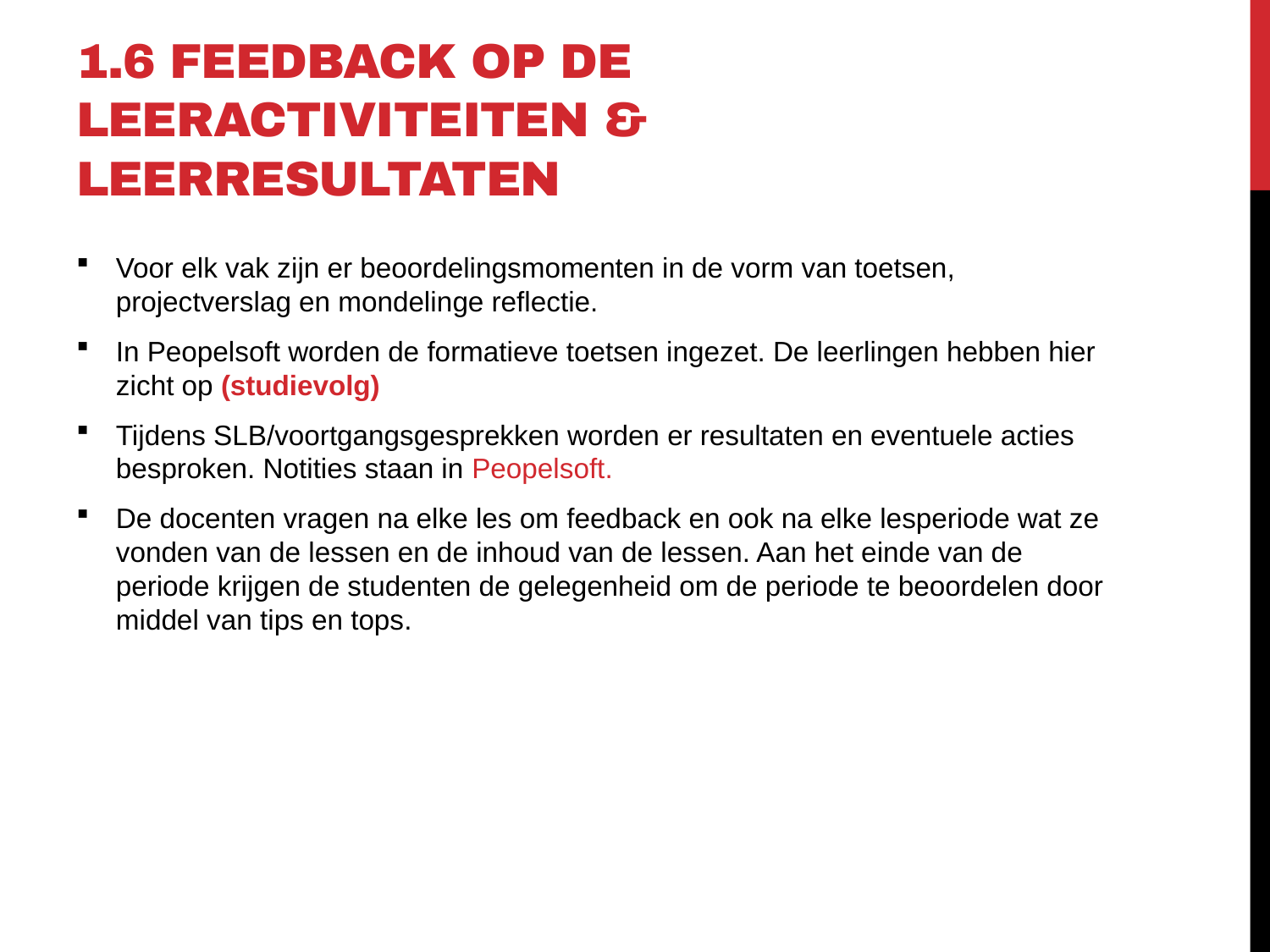

# 1.6 feedback op de leeractiviteiten & leerresultaten
Voor elk vak zijn er beoordelingsmomenten in de vorm van toetsen, projectverslag en mondelinge reflectie.
In Peopelsoft worden de formatieve toetsen ingezet. De leerlingen hebben hier zicht op (studievolg)
Tijdens SLB/voortgangsgesprekken worden er resultaten en eventuele acties besproken. Notities staan in Peopelsoft.
De docenten vragen na elke les om feedback en ook na elke lesperiode wat ze vonden van de lessen en de inhoud van de lessen. Aan het einde van de periode krijgen de studenten de gelegenheid om de periode te beoordelen door middel van tips en tops.